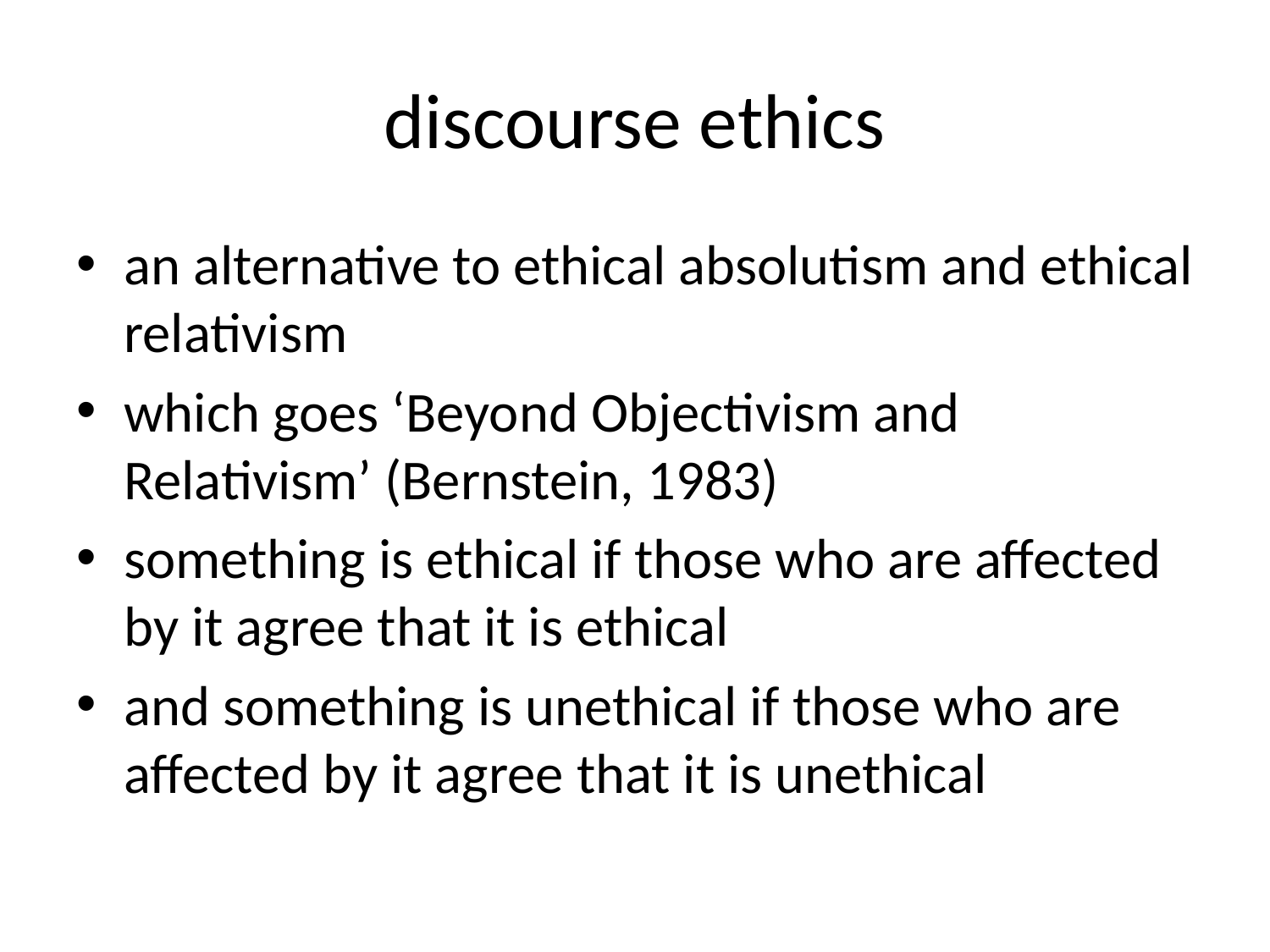

# discourse ethics
an alternative to ethical absolutism and ethical relativism
which goes ‘Beyond Objectivism and Relativism’ (Bernstein, 1983)
something is ethical if those who are affected by it agree that it is ethical
and something is unethical if those who are affected by it agree that it is unethical